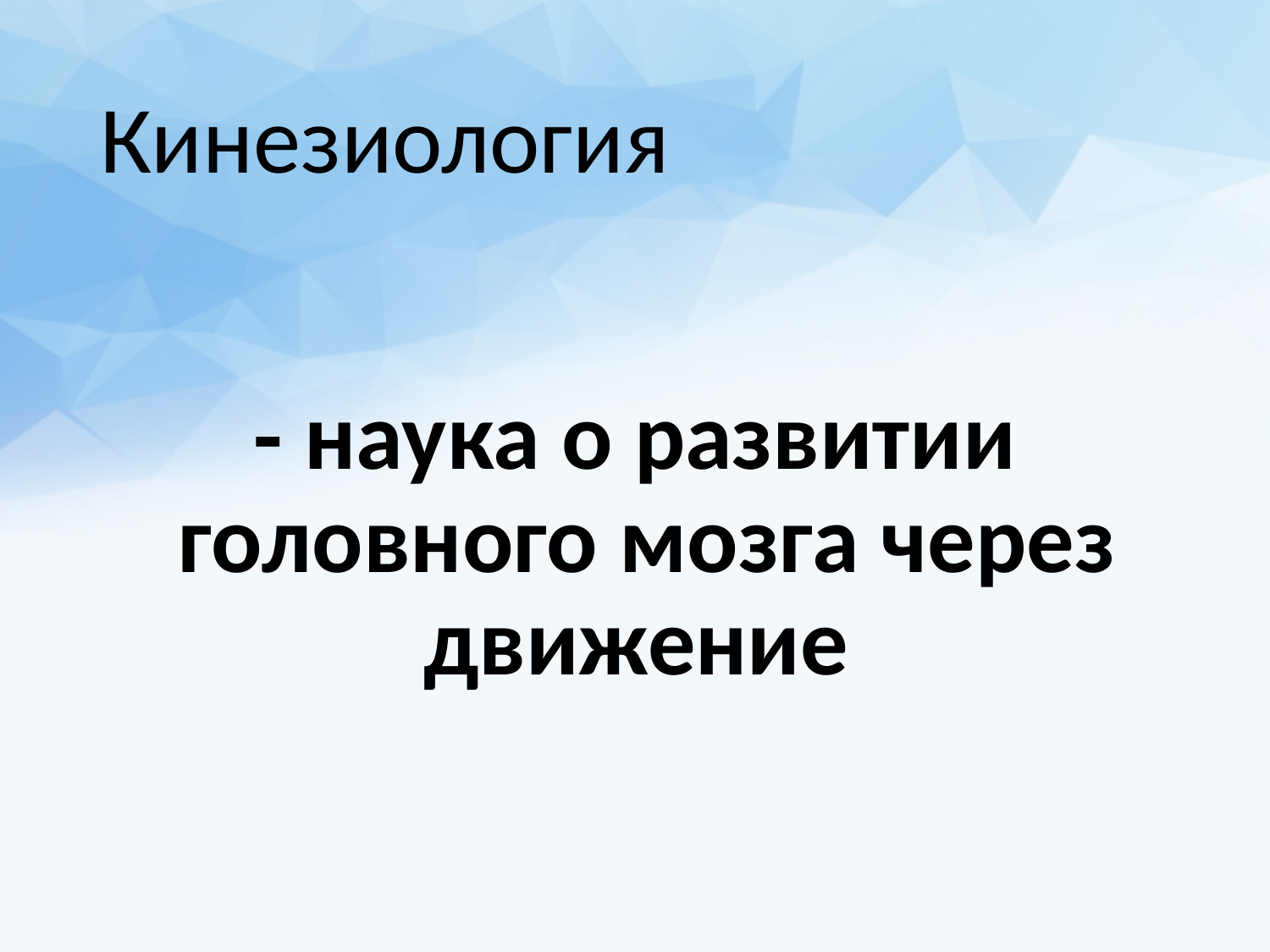

# Кинезиология

- наука о развитии головного мозга через движение